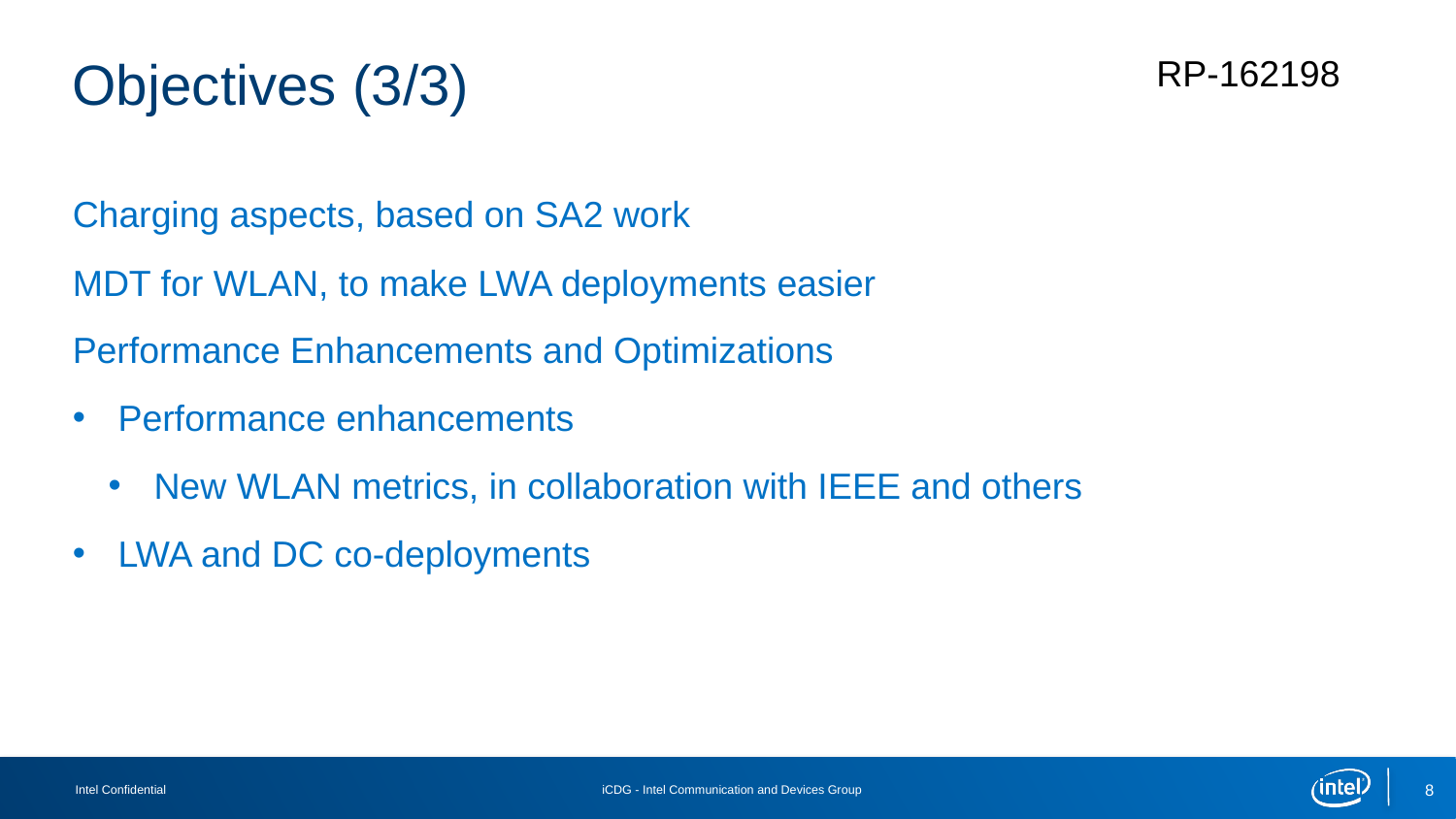

# Objectives (3/3)
Charging aspects, based on SA2 work
MDT for WLAN, to make LWA deployments easier
Performance Enhancements and Optimizations
Performance enhancements
New WLAN metrics, in collaboration with IEEE and others
LWA and DC co-deployments

8